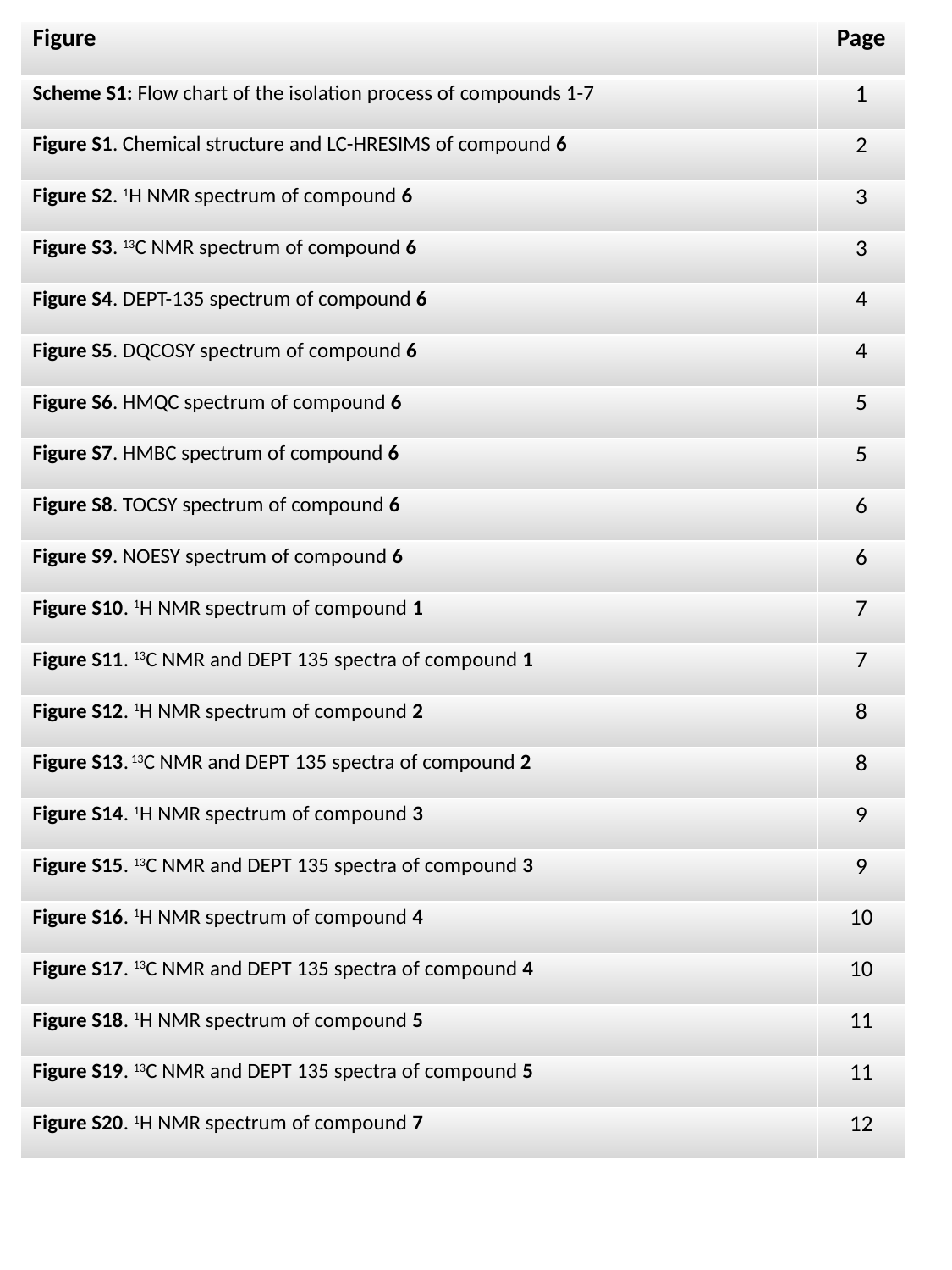

| Figure | Page |
| --- | --- |
| Scheme S1: Flow chart of the isolation process of compounds 1-7 | 1 |
| Figure S1. Chemical structure and LC-HRESIMS of compound 6 | 2 |
| Figure S2. 1H NMR spectrum of compound 6 | 3 |
| Figure S3. 13C NMR spectrum of compound 6 | 3 |
| Figure S4. DEPT-135 spectrum of compound 6 | 4 |
| Figure S5. DQCOSY spectrum of compound 6 | 4 |
| Figure S6. HMQC spectrum of compound 6 | 5 |
| Figure S7. HMBC spectrum of compound 6 | 5 |
| Figure S8. TOCSY spectrum of compound 6 | 6 |
| Figure S9. NOESY spectrum of compound 6 | 6 |
| Figure S10. 1H NMR spectrum of compound 1 | 7 |
| Figure S11. 13C NMR and DEPT 135 spectra of compound 1 | 7 |
| Figure S12. 1H NMR spectrum of compound 2 | 8 |
| Figure S13. 13C NMR and DEPT 135 spectra of compound 2 | 8 |
| Figure S14. 1H NMR spectrum of compound 3 | 9 |
| Figure S15. 13C NMR and DEPT 135 spectra of compound 3 | 9 |
| Figure S16. 1H NMR spectrum of compound 4 | 10 |
| Figure S17. 13C NMR and DEPT 135 spectra of compound 4 | 10 |
| Figure S18. 1H NMR spectrum of compound 5 | 11 |
| Figure S19. 13C NMR and DEPT 135 spectra of compound 5 | 11 |
| Figure S20. 1H NMR spectrum of compound 7 | 12 |